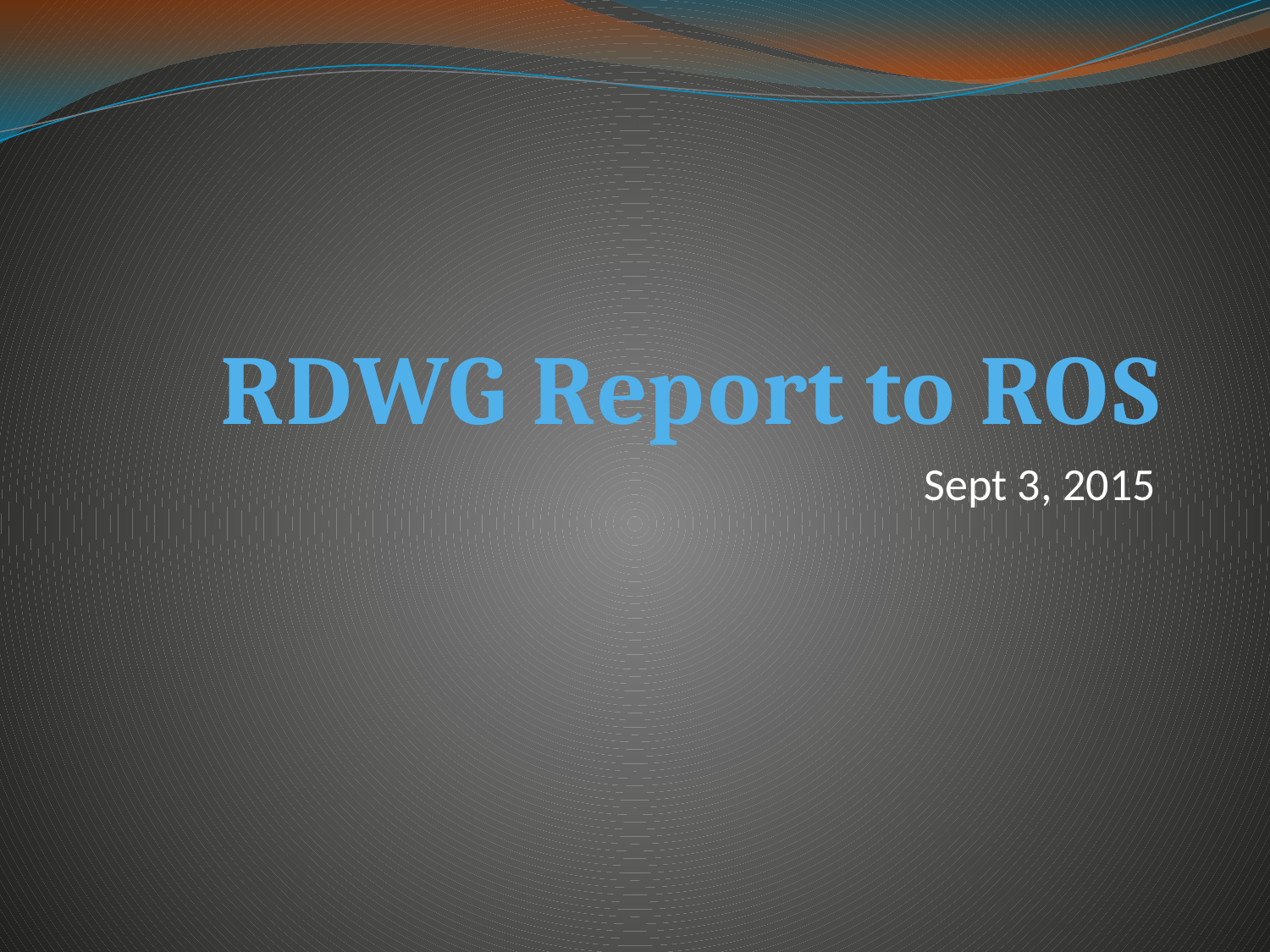

# RDWG Report to ROS
Sept 3, 2015